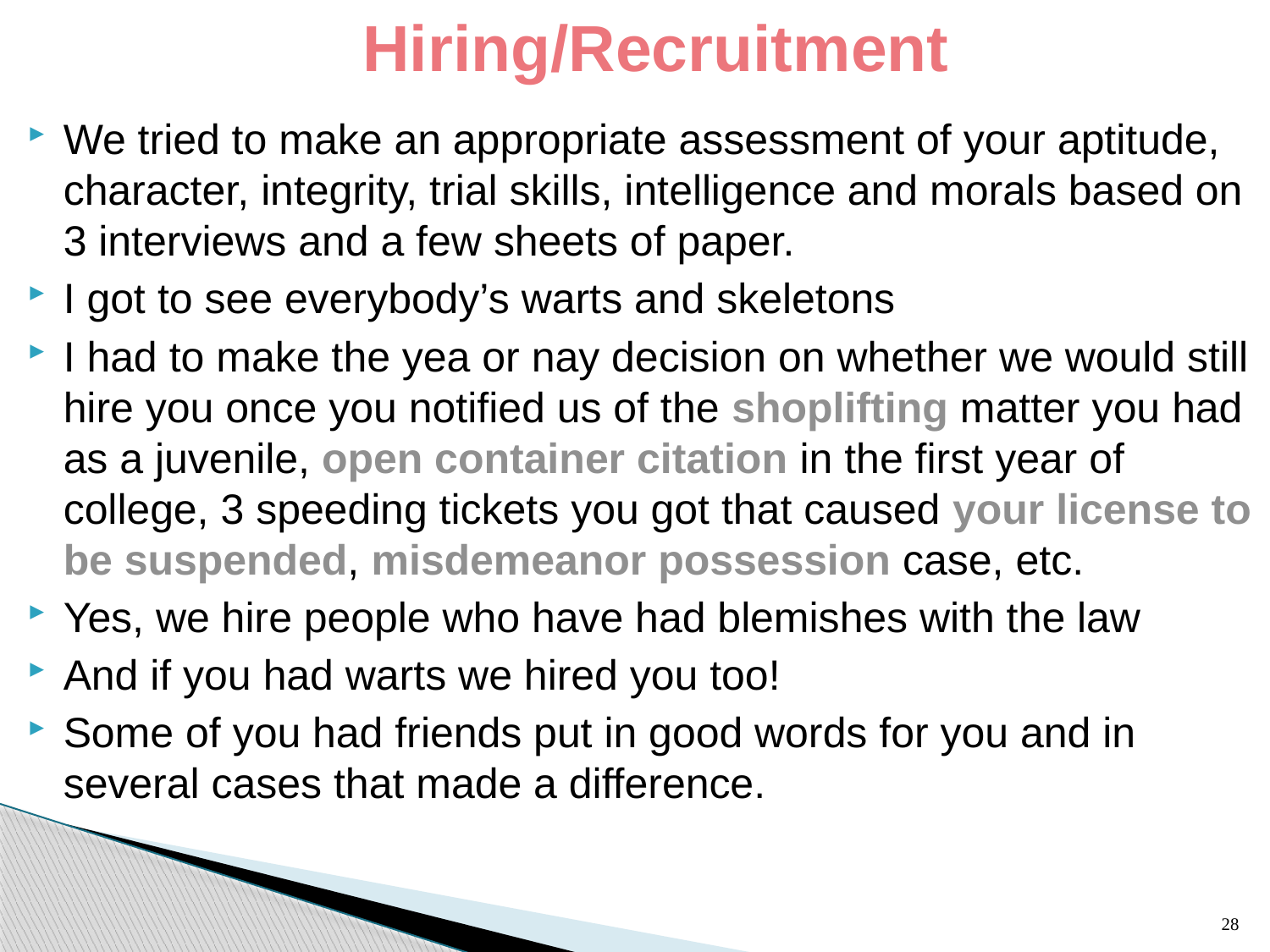

# Hiring/Recruitment
We tried to make an appropriate assessment of your aptitude, character, integrity, trial skills, intelligence and morals based on 3 interviews and a few sheets of paper.
I got to see everybody’s warts and skeletons
I had to make the yea or nay decision on whether we would still hire you once you notified us of the shoplifting matter you had as a juvenile, open container citation in the first year of college, 3 speeding tickets you got that caused your license to be suspended, misdemeanor possession case, etc.
Yes, we hire people who have had blemishes with the law
And if you had warts we hired you too!
Some of you had friends put in good words for you and in several cases that made a difference.

28